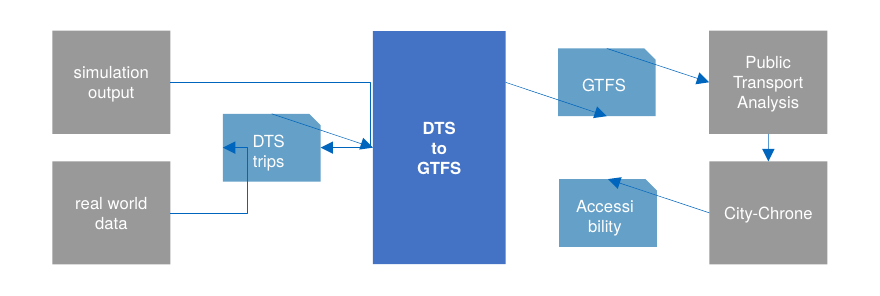

simulation
output
Public Transport
Analysis
DTS
to
GTFS
GTFS
DTS trips
real world
data
City-Chrone
Accessibility